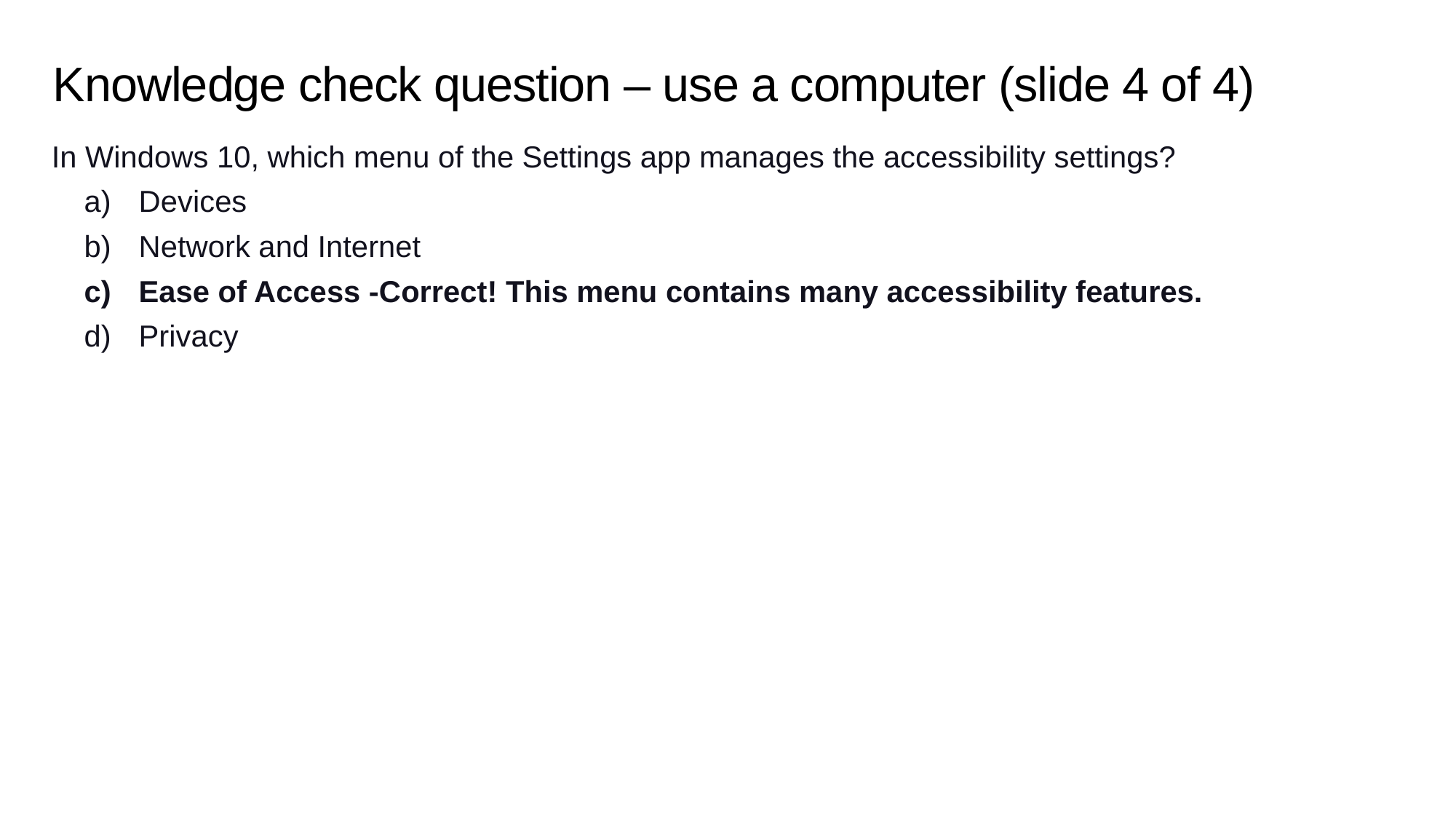

# Knowledge check question – use a computer (slide 4 of 4)
In Windows 10, which menu of the Settings app manages the accessibility settings?
Devices
Network and Internet
Ease of Access -Correct! This menu contains many accessibility features.
Privacy